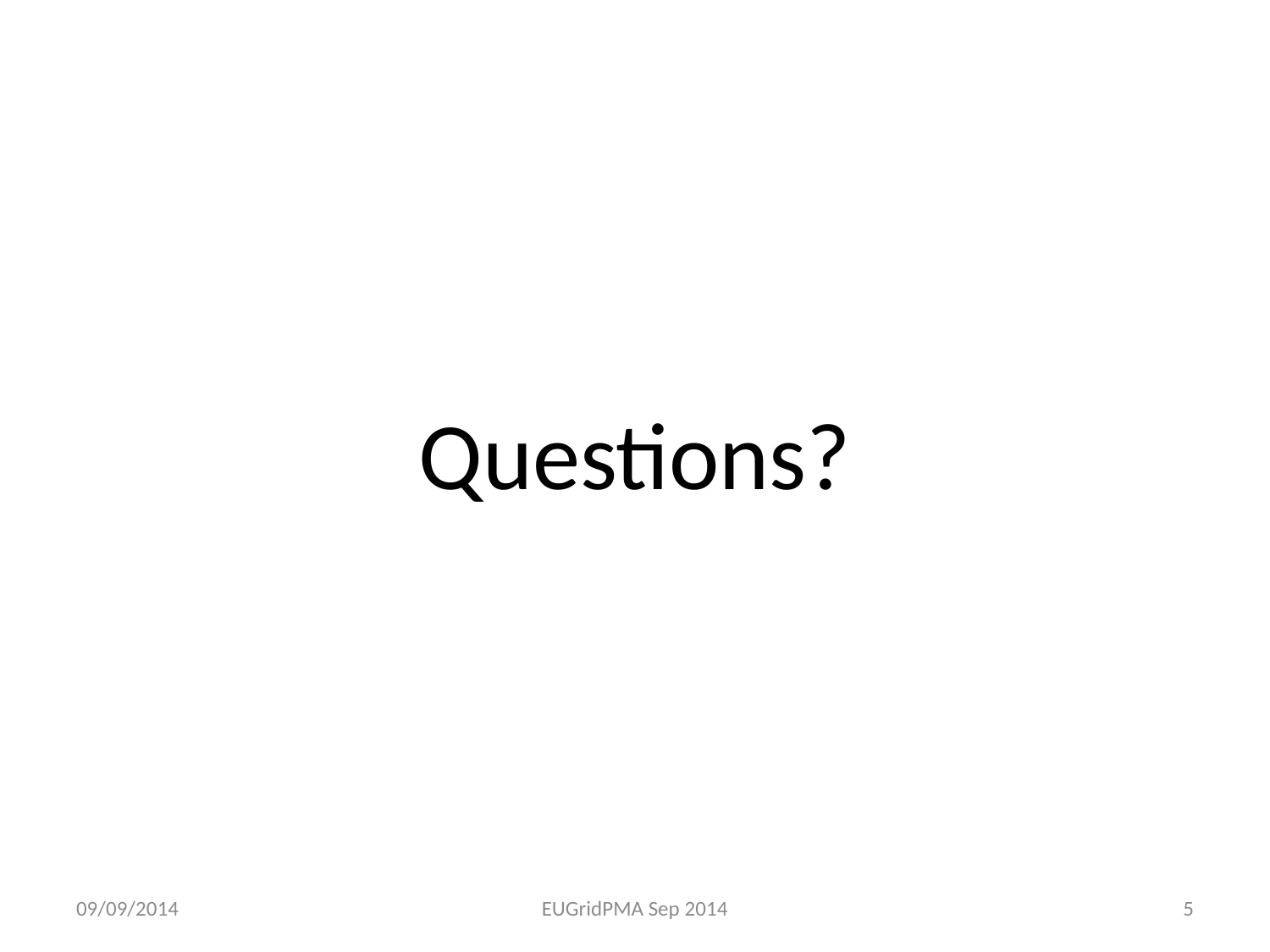

#

Questions?
09/09/2014
EUGridPMA Sep 2014
5